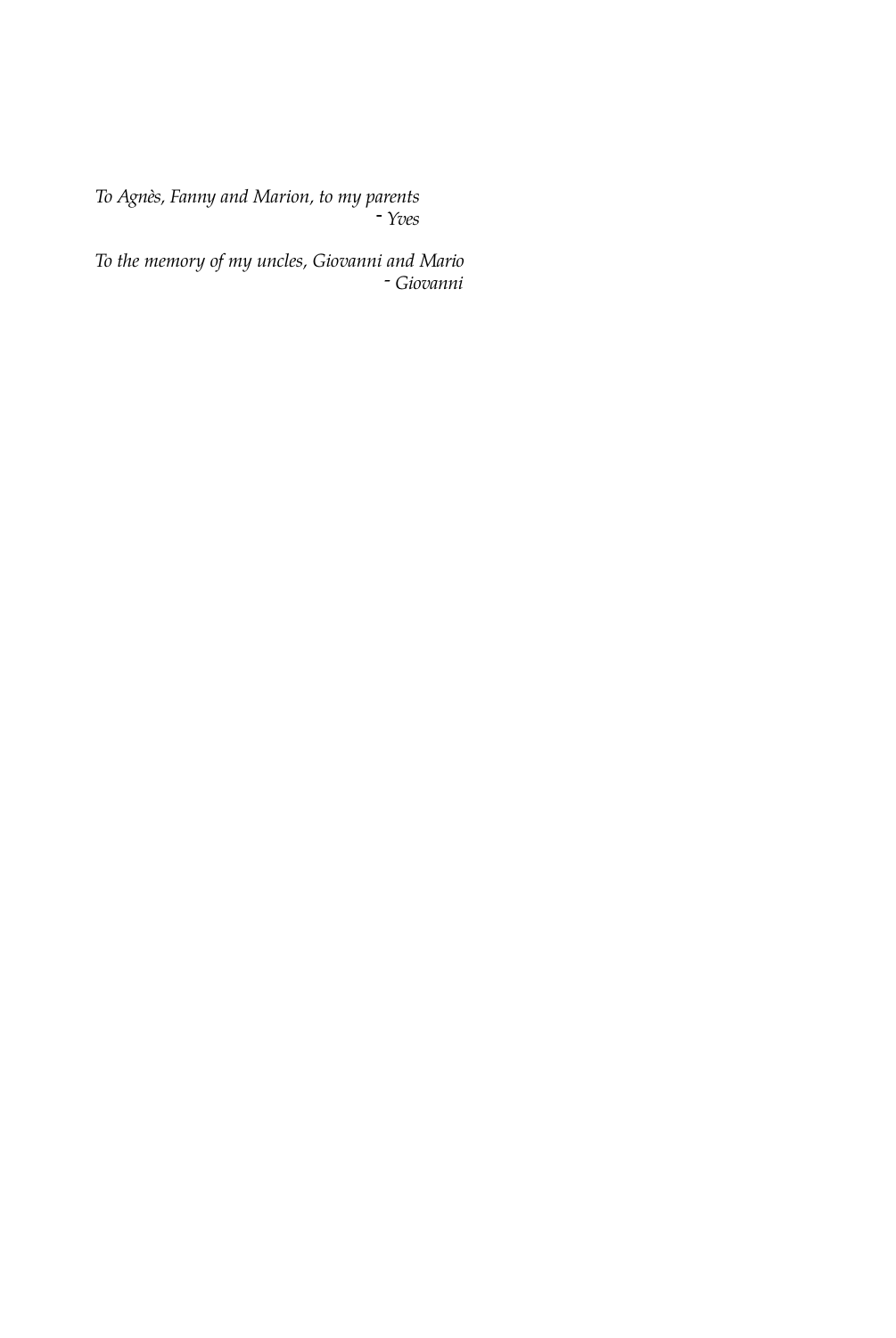

To Agnès, Fanny and Marion, to my parents
Yves

To the memory of my uncles, Giovanni and Mario
Giovanni